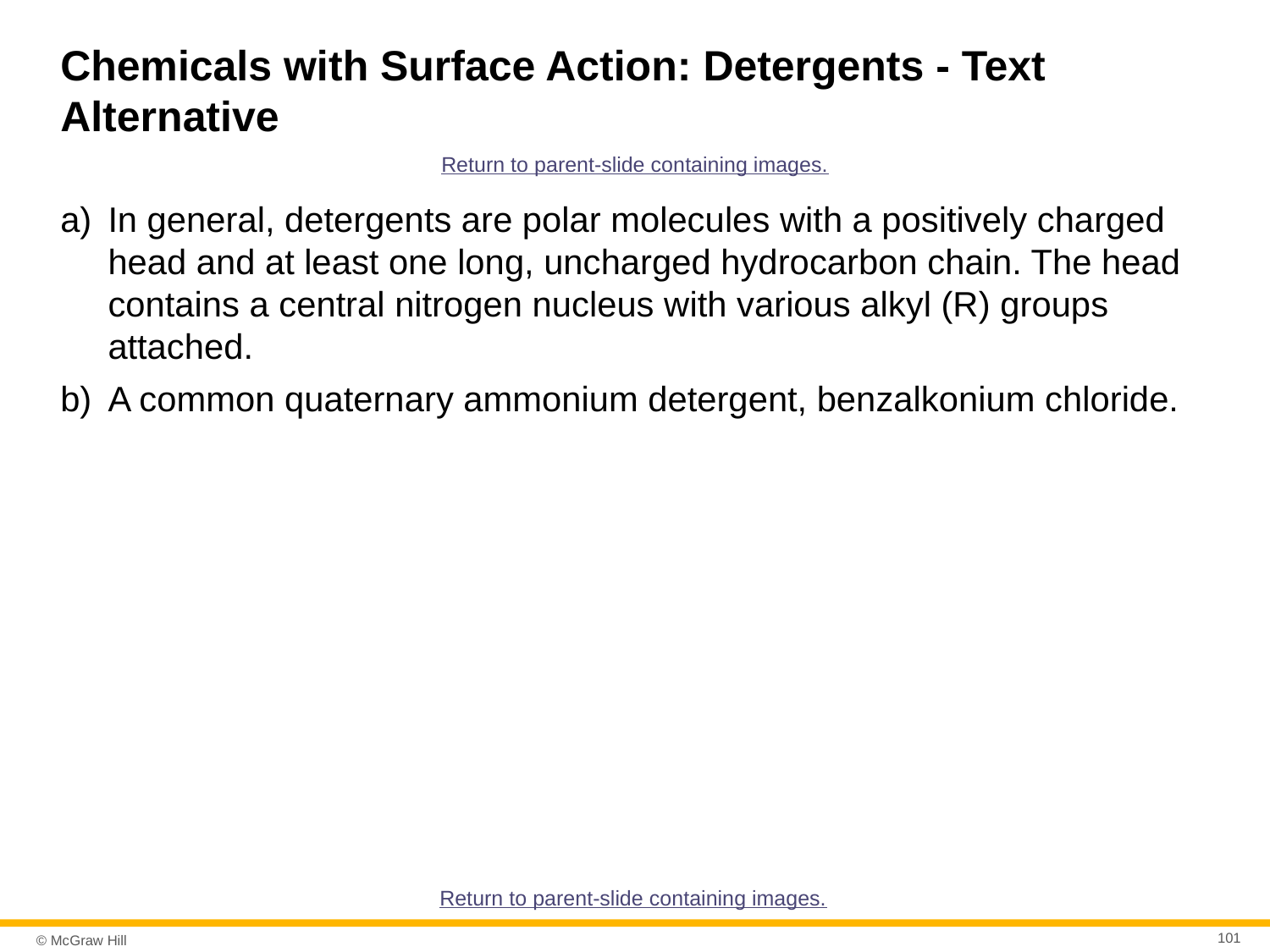

# Chemicals with Surface Action: Detergents - Text Alternative
Return to parent-slide containing images.
In general, detergents are polar molecules with a positively charged head and at least one long, uncharged hydrocarbon chain. The head contains a central nitrogen nucleus with various alkyl (R) groups attached.
A common quaternary ammonium detergent, benzalkonium chloride.
Return to parent-slide containing images.